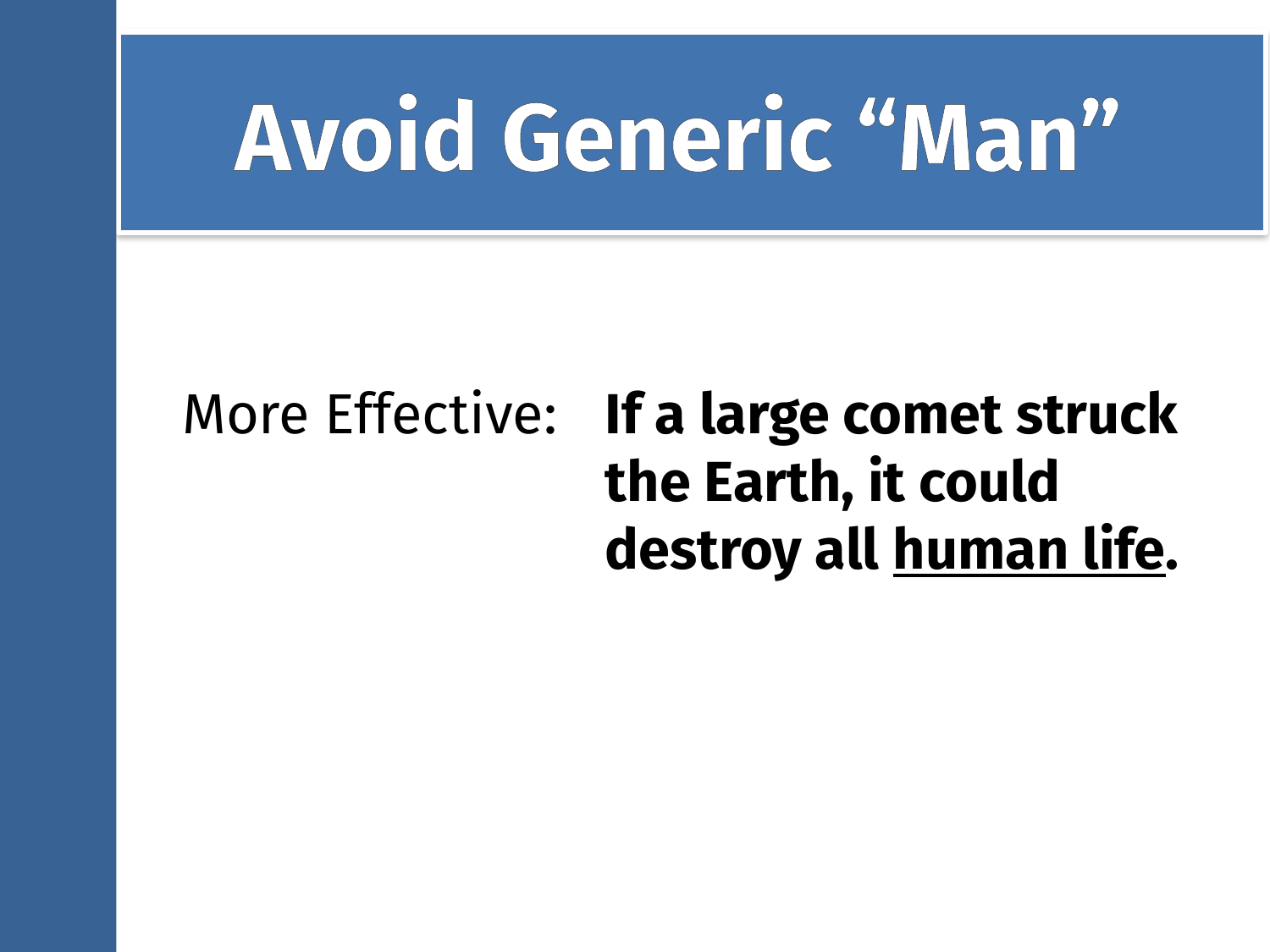

# Avoid Generic “Man”
| More Effective: | If a large comet struck the Earth, it could destroy all human life. |
| --- | --- |